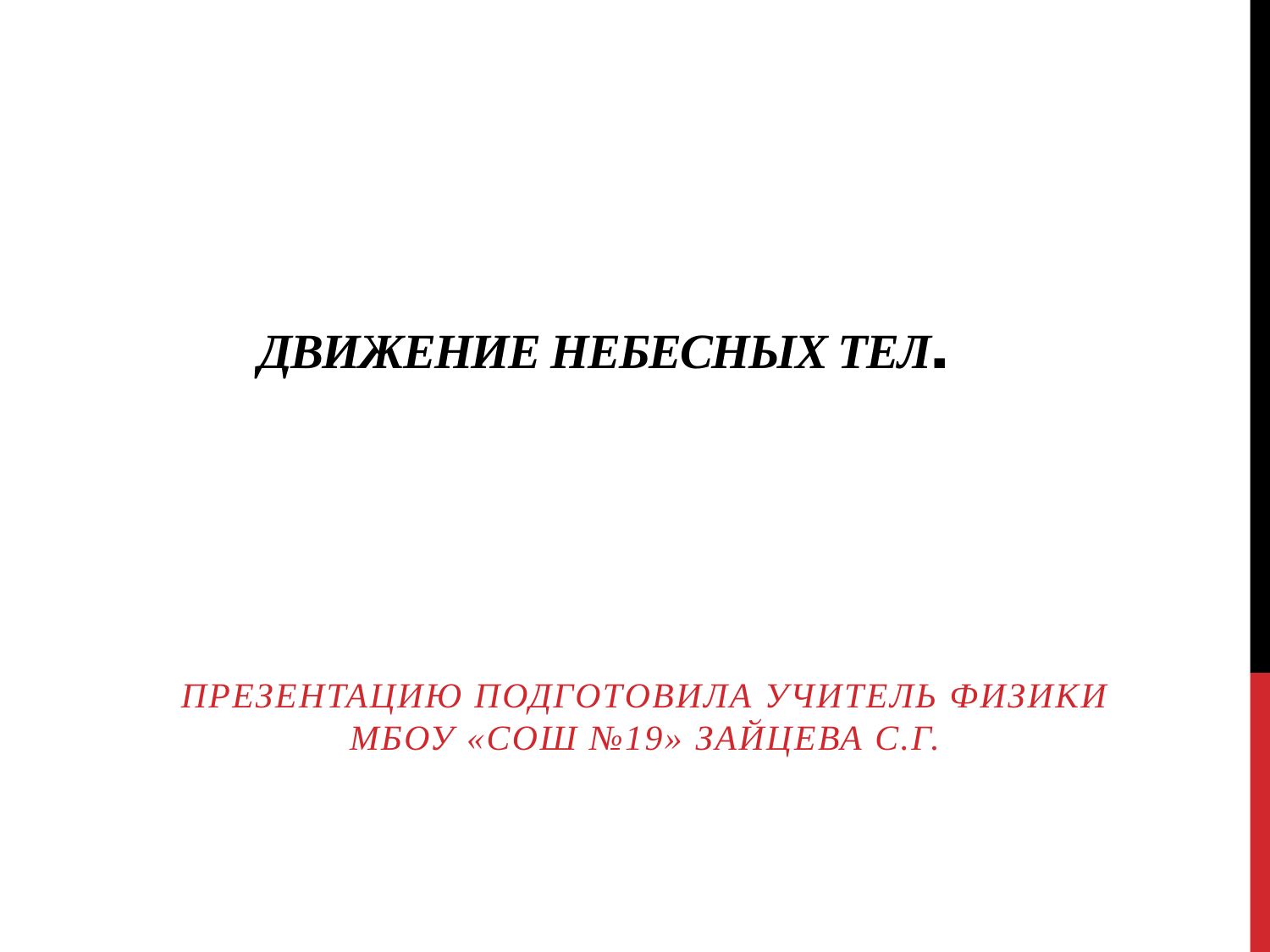

# Движение небесных тел.
Презентацию подготовила учитель физики МБОУ «СОШ №19» Зайцева С.Г.